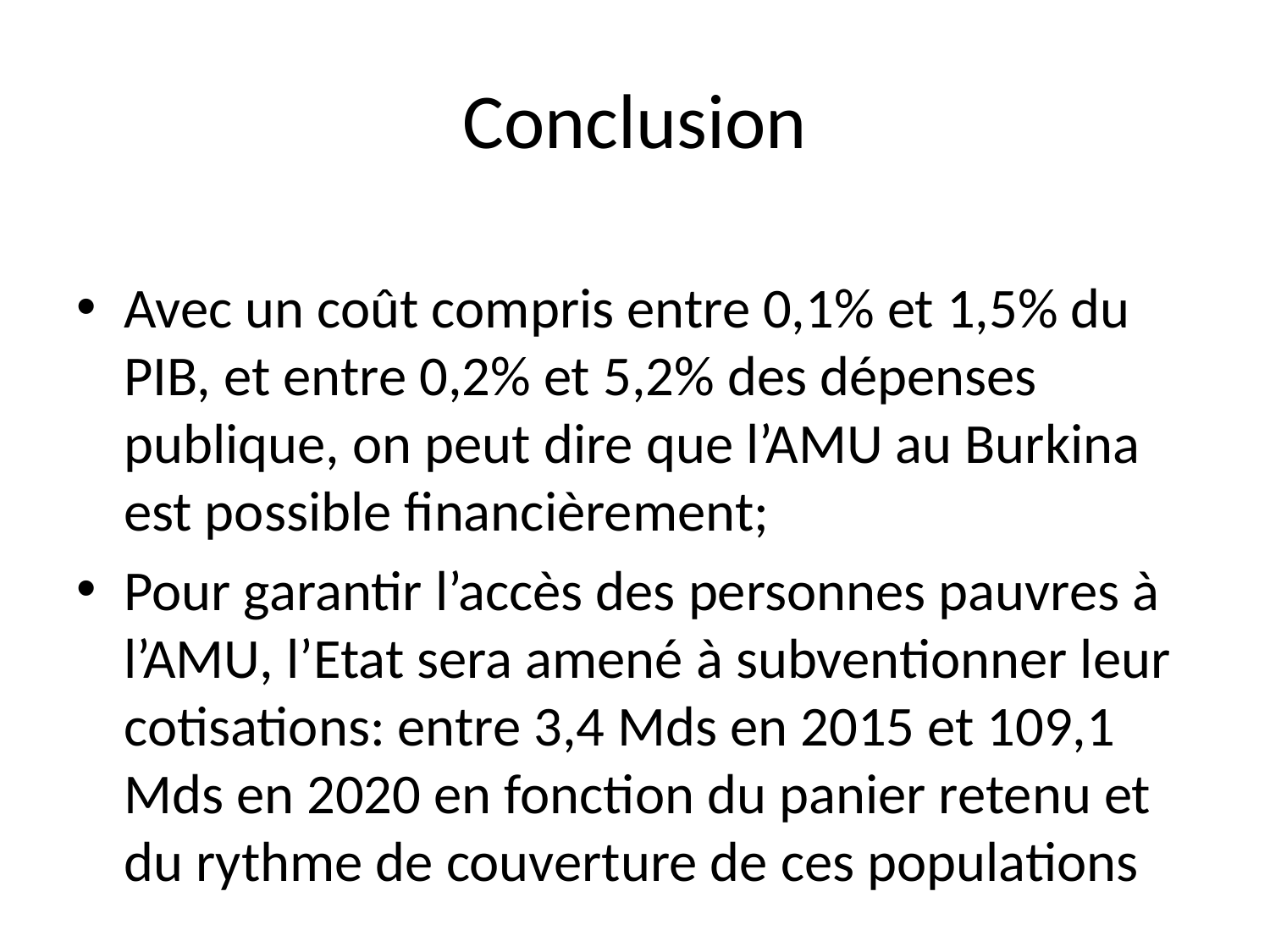

# Conclusion

Avec un coût compris entre 0,1% et 1,5% du PIB, et entre 0,2% et 5,2% des dépenses publique, on peut dire que l’AMU au Burkina est possible financièrement;
Pour garantir l’accès des personnes pauvres à l’AMU, l’Etat sera amené à subventionner leur cotisations: entre 3,4 Mds en 2015 et 109,1 Mds en 2020 en fonction du panier retenu et du rythme de couverture de ces populations